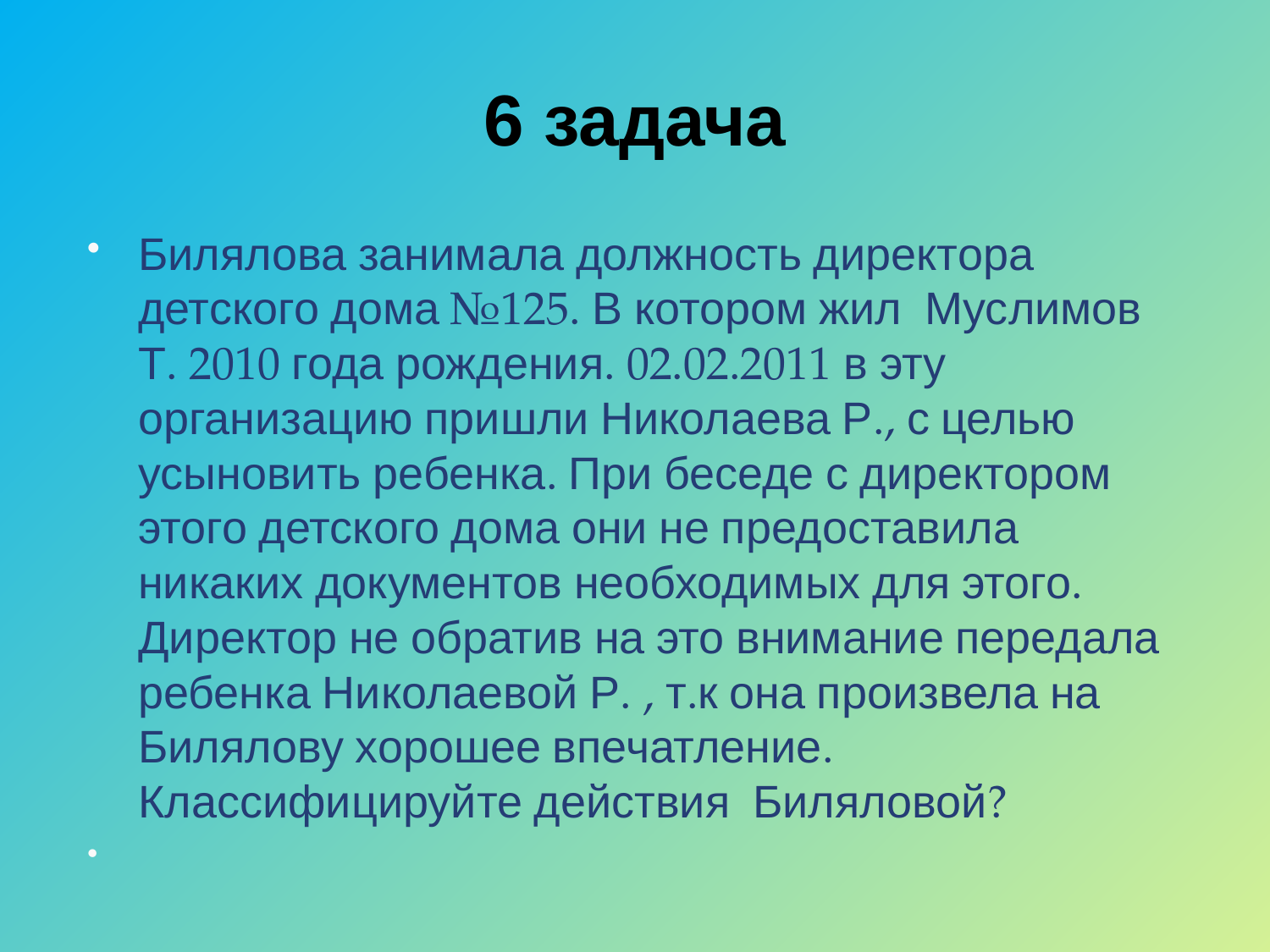

# 6 задача
Билялова занимала должность директора детского дома №125. В котором жил  Муслимов Т. 2010 года рождения. 02.02.2011 в эту организацию пришли Николаева Р., с целью усыновить ребенка. При беседе с директором этого детского дома они не предоставила никаких документов необходимых для этого. Директор не обратив на это внимание передала ребенка Николаевой Р. , т.к она произвела на Билялову хорошее впечатление. Классифицируйте действия  Биляловой?